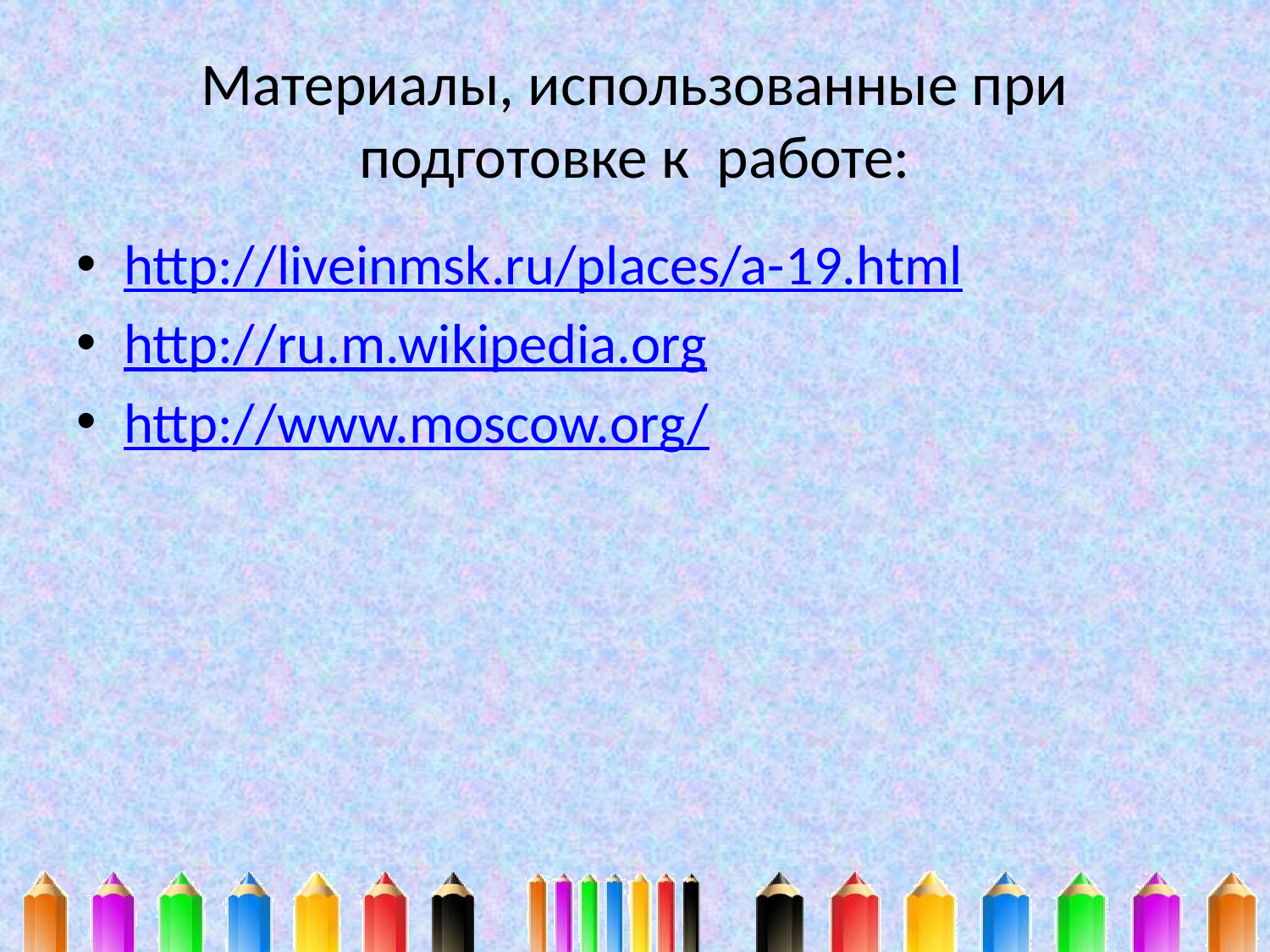

# Материалы, использованные при подготовке к  работе:
http://liveinmsk.ru/places/a-19.html
http://ru.m.wikipedia.org
http://www.moscow.org/